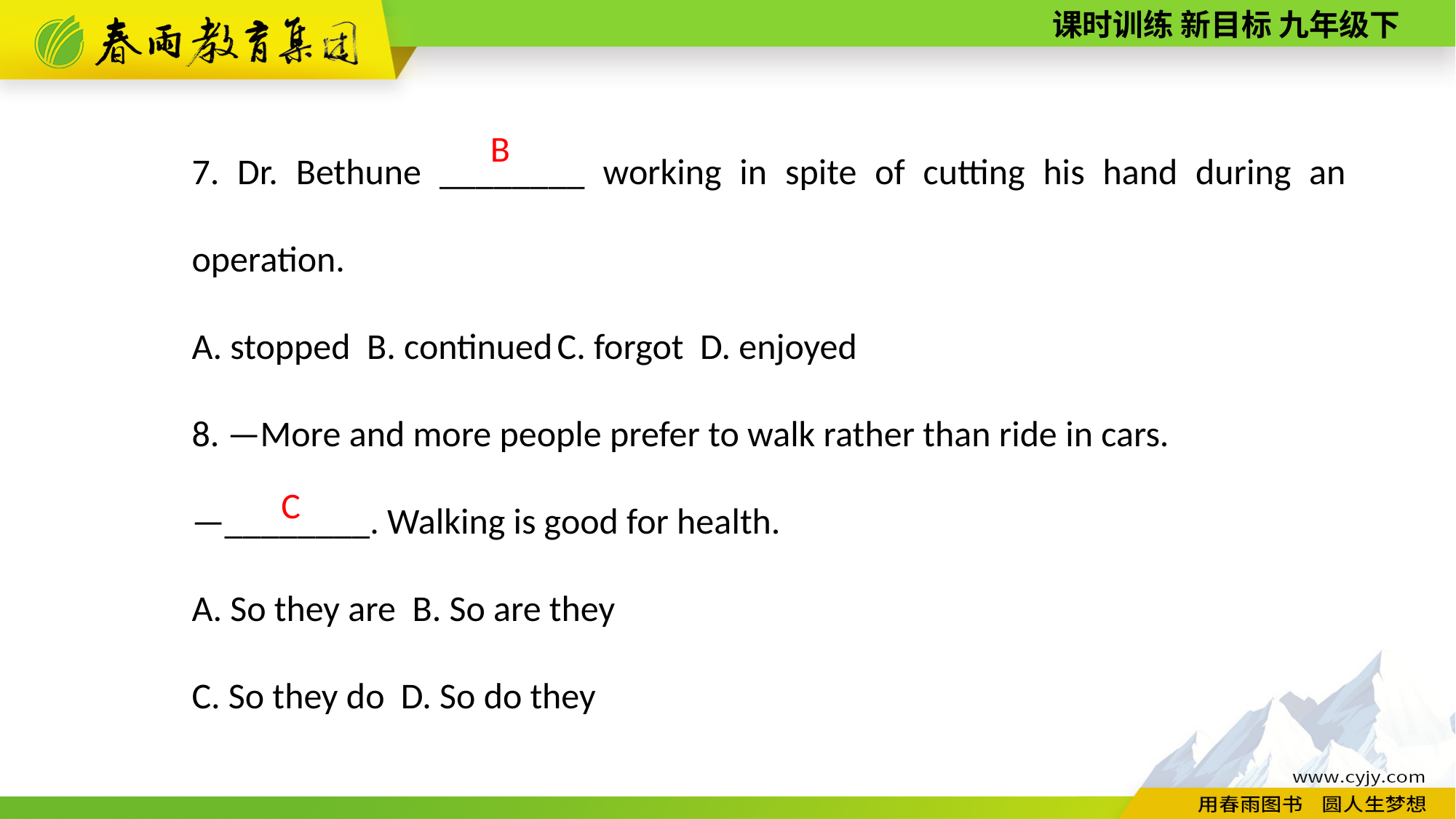

7. Dr. Bethune ________ working in spite of cutting his hand during an operation.
A. stopped  B. continued C. forgot  D. enjoyed
8. —More and more people prefer to walk rather than ride in cars.
—________. Walking is good for health.
A. So they are  B. So are they
C. So they do  D. So do they
B
C